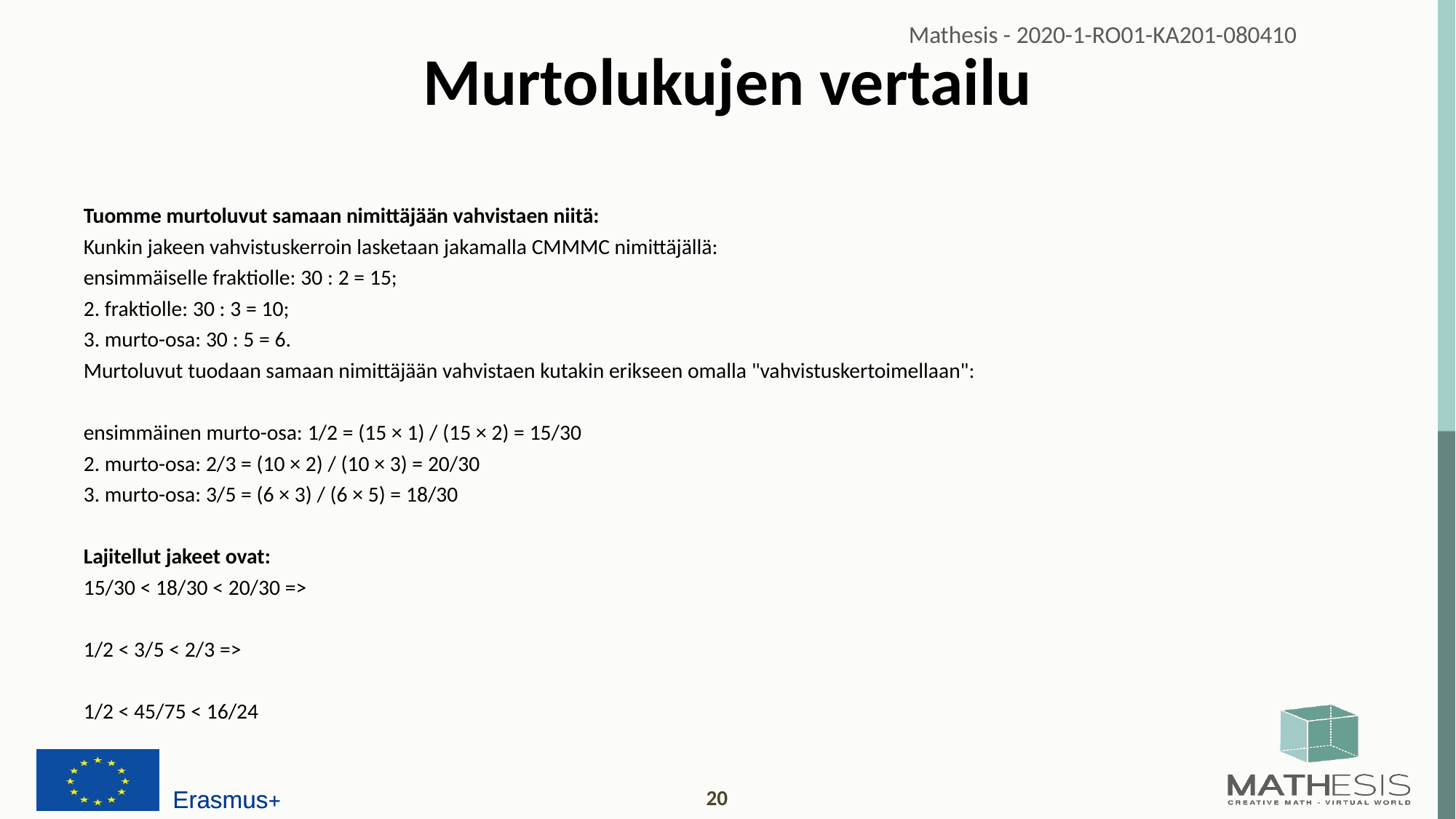

# Murtolukujen vertailu
Tuomme murtoluvut samaan nimittäjään vahvistaen niitä:
Kunkin jakeen vahvistuskerroin lasketaan jakamalla CMMMC nimittäjällä:
ensimmäiselle fraktiolle: 30 : 2 = 15;
2. fraktiolle: 30 : 3 = 10;
3. murto-osa: 30 : 5 = 6.
Murtoluvut tuodaan samaan nimittäjään vahvistaen kutakin erikseen omalla "vahvistuskertoimellaan":

ensimmäinen murto-osa: 1/2 = (15 × 1) / (15 × 2) = 15/30
2. murto-osa: 2/3 = (10 × 2) / (10 × 3) = 20/30
3. murto-osa: 3/5 = (6 × 3) / (6 × 5) = 18/30

Lajitellut jakeet ovat:
15/30 < 18/30 < 20/30 =>

1/2 < 3/5 < 2/3 =>

1/2 < 45/75 < 16/24